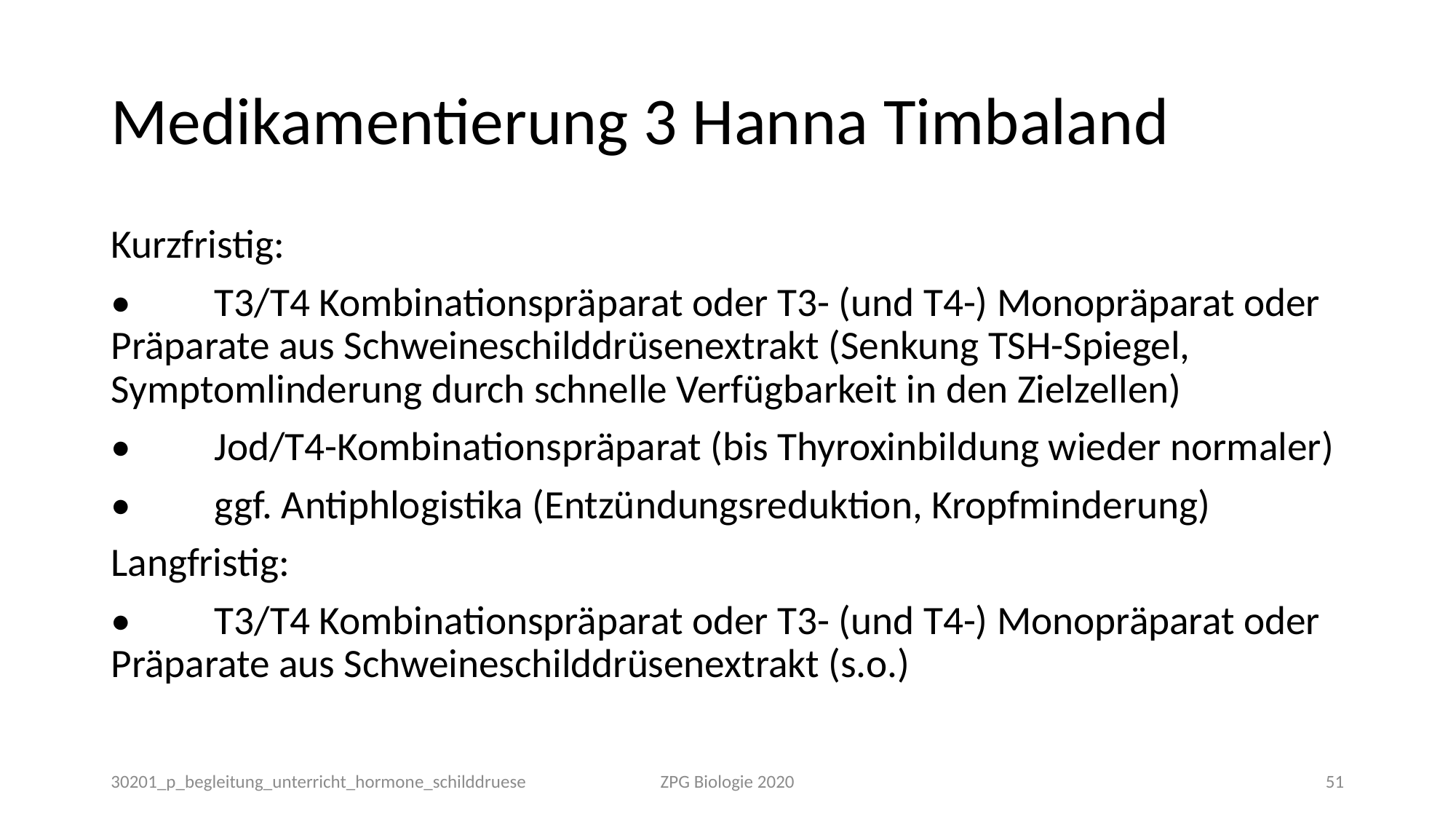

# Medikamentierung 3 Hanna Timbaland
Kurzfristig:
•	T3/T4 Kombinationspräparat oder T3- (und T4-) Monopräparat oder Präparate aus Schweineschilddrüsenextrakt (Senkung TSH-Spiegel, Symptomlinderung durch schnelle Verfügbarkeit in den Zielzellen)
•	Jod/T4-Kombinationspräparat (bis Thyroxinbildung wieder normaler)
•	ggf. Antiphlogistika (Entzündungsreduktion, Kropfminderung)
Langfristig:
•	T3/T4 Kombinationspräparat oder T3- (und T4-) Monopräparat oder Präparate aus Schweineschilddrüsenextrakt (s.o.)

30201_p_begleitung_unterricht_hormone_schilddruese
ZPG Biologie 2020
51